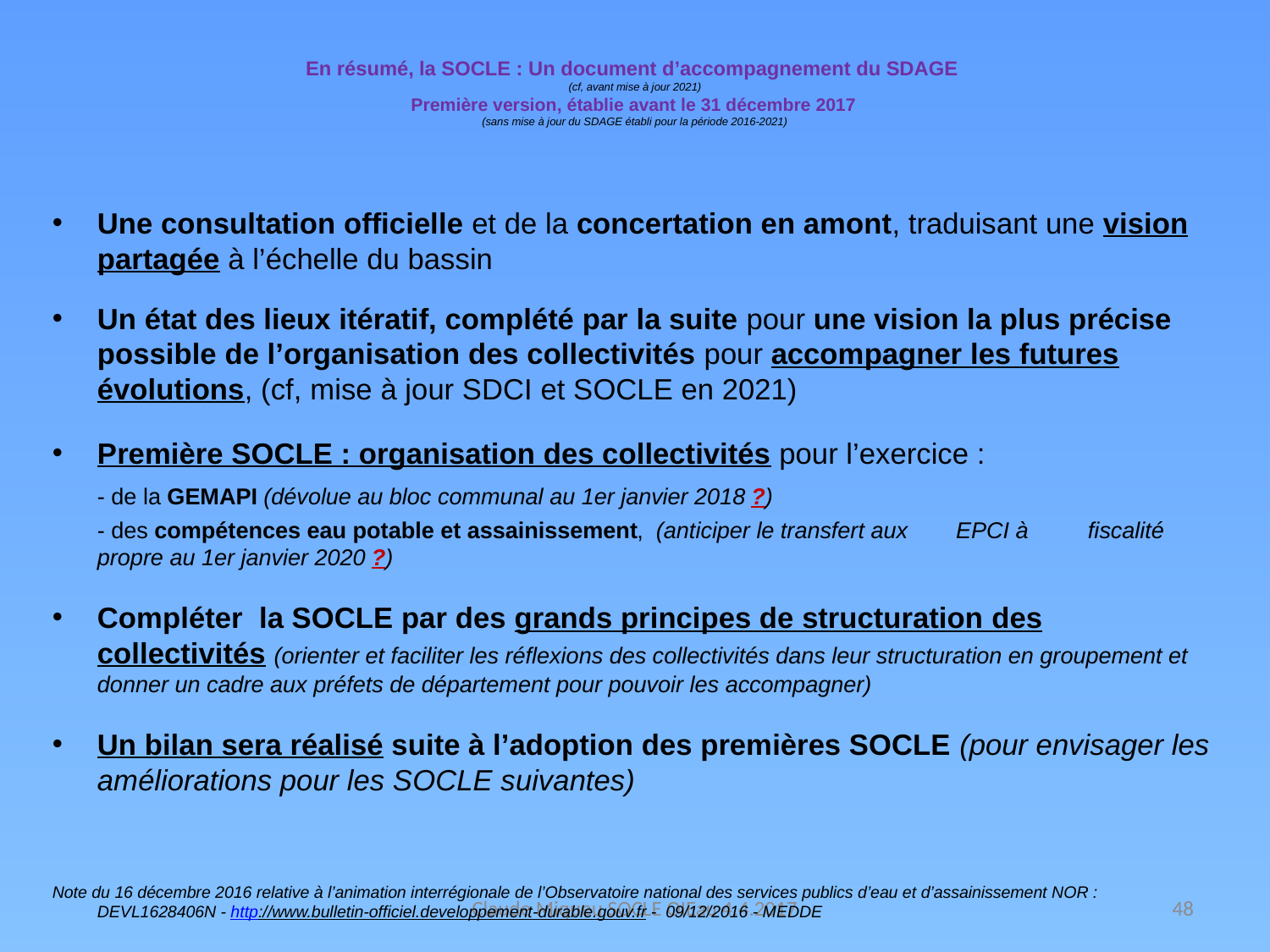

# En résumé, la SOCLE : Un document d’accompagnement du SDAGE (cf, avant mise à jour 2021) Première version, établie avant le 31 décembre 2017 (sans mise à jour du SDAGE établi pour la période 2016-2021)
Une consultation officielle et de la concertation en amont, traduisant une vision partagée à l’échelle du bassin

Un état des lieux itératif, complété par la suite pour une vision la plus précise possible de l’organisation des collectivités pour accompagner les futures évolutions, (cf, mise à jour SDCI et SOCLE en 2021)

Première SOCLE : organisation des collectivités pour l’exercice :
		- de la GEMAPI (dévolue au bloc communal au 1er janvier 2018 ?)
		- des compétences eau potable et assainissement,  (anticiper le transfert aux 	EPCI à 	fiscalité propre au 1er janvier 2020 ?)

Compléter  la SOCLE par des grands principes de structuration des collectivités (orienter et faciliter les réflexions des collectivités dans leur structuration en groupement et donner un cadre aux préfets de département pour pouvoir les accompagner)

Un bilan sera réalisé suite à l’adoption des premières SOCLE (pour envisager les améliorations pour les SOCLE suivantes)

Note du 16 décembre 2016 relative à l’animation interrégionale de l’Observatoire national des services publics d’eau et d’assainissement NOR : DEVL1628406N - http://www.bulletin-officiel.developpement-durable.gouv.fr -  09/12/2016 - MEDDE

Claude Miqueu SOCLE OIEau 4.4.2017
48